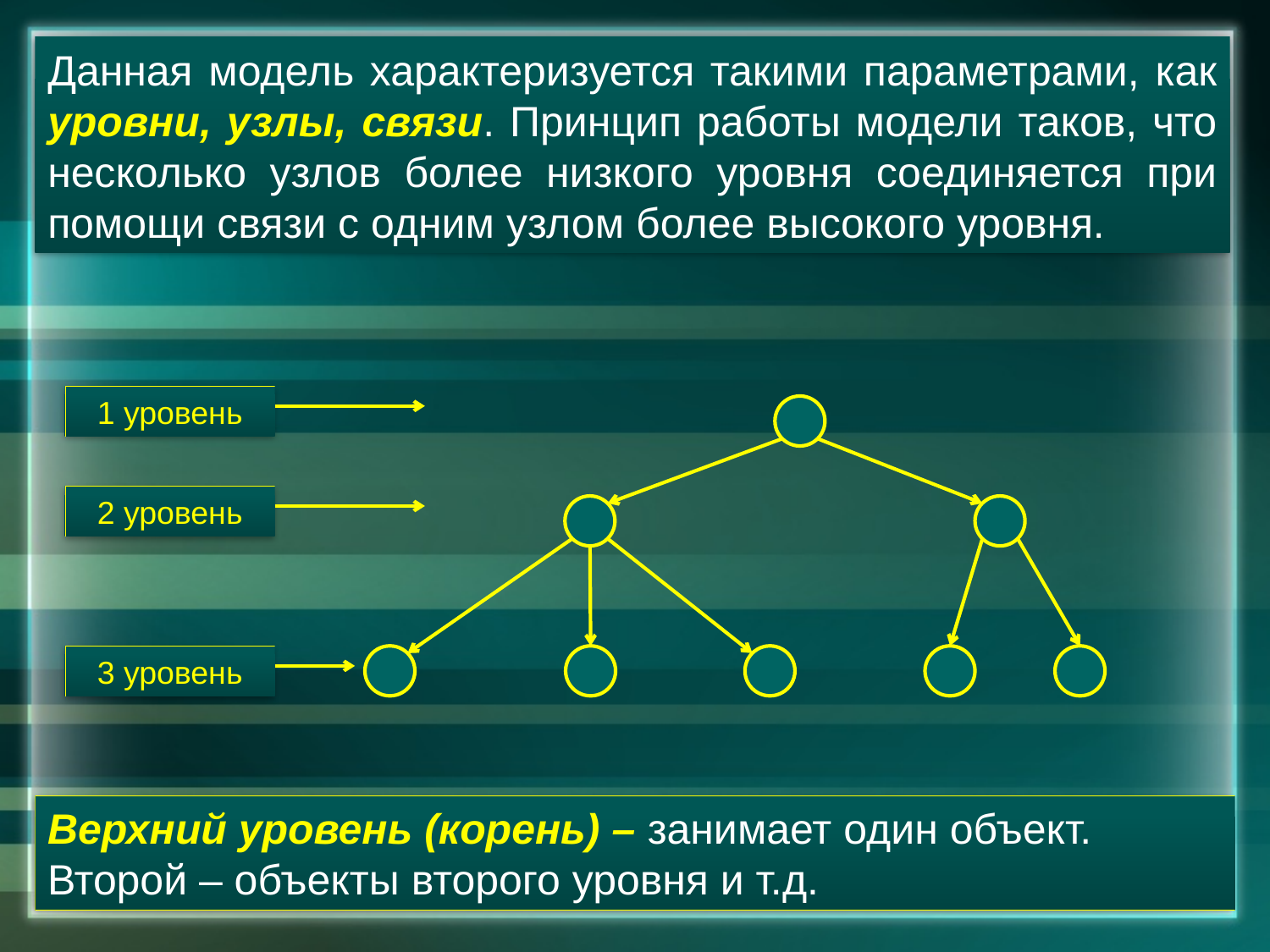

Данная модель характеризуется такими параметрами, как уровни, узлы, связи. Принцип работы модели таков, что несколько узлов более низкого уровня соединяется при помощи связи с одним узлом более высокого уровня.
1 уровень

2 уровень
3 уровень
Верхний уровень (корень) – занимает один объект. Второй – объекты второго уровня и т.д.